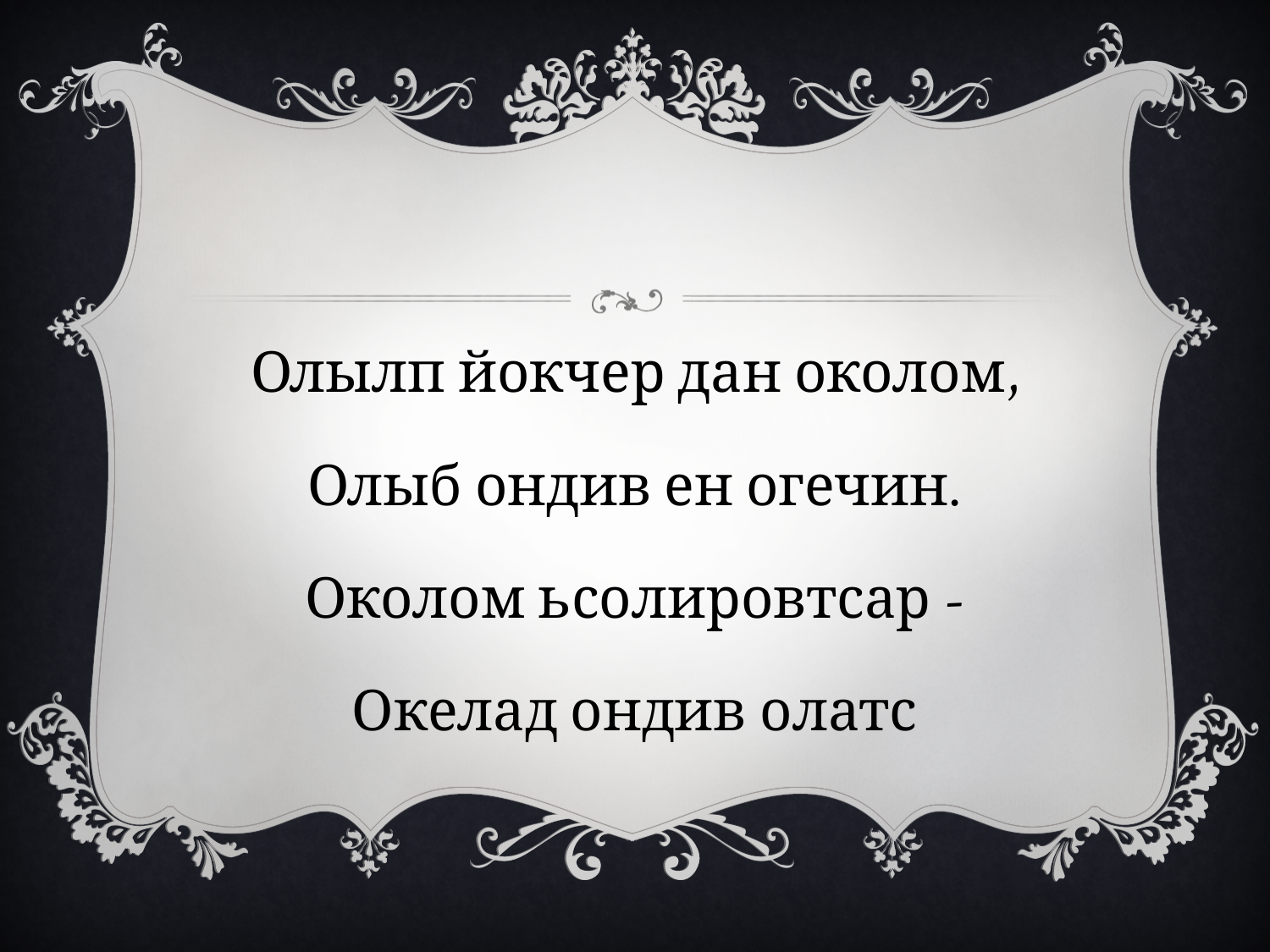

Олылп йокчер дан околом,
Олыб ондив ен огечин.
Околом ьсолировтсар -
Окелад ондив олатс